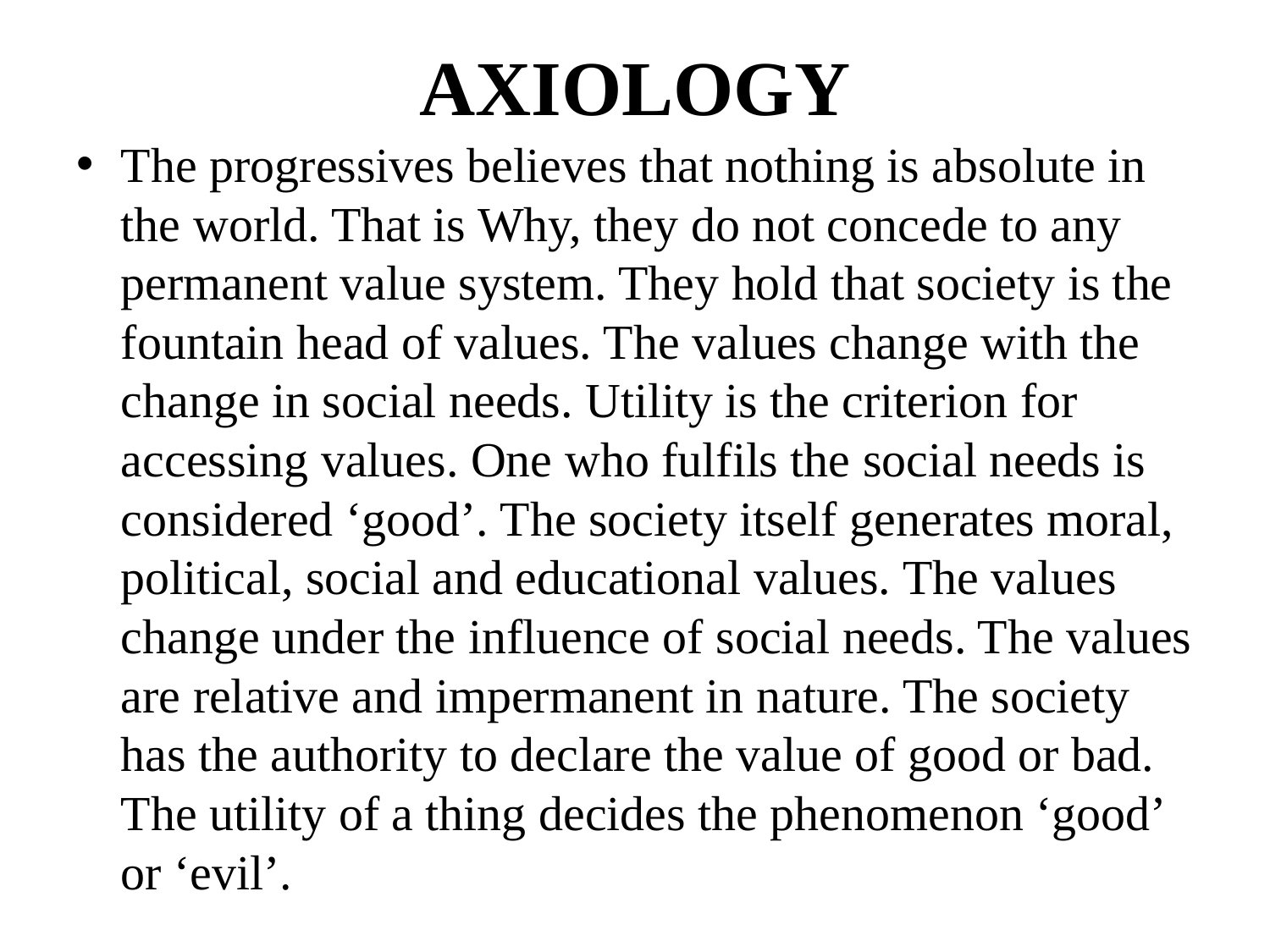

# AXIOLOGY
The progressives believes that nothing is absolute in the world. That is Why, they do not concede to any permanent value system. They hold that society is the fountain head of values. The values change with the change in social needs. Utility is the criterion for accessing values. One who fulfils the social needs is considered ‘good’. The society itself generates moral, political, social and educational values. The values change under the influence of social needs. The values are relative and impermanent in nature. The society has the authority to declare the value of good or bad. The utility of a thing decides the phenomenon ‘good’ or ‘evil’.